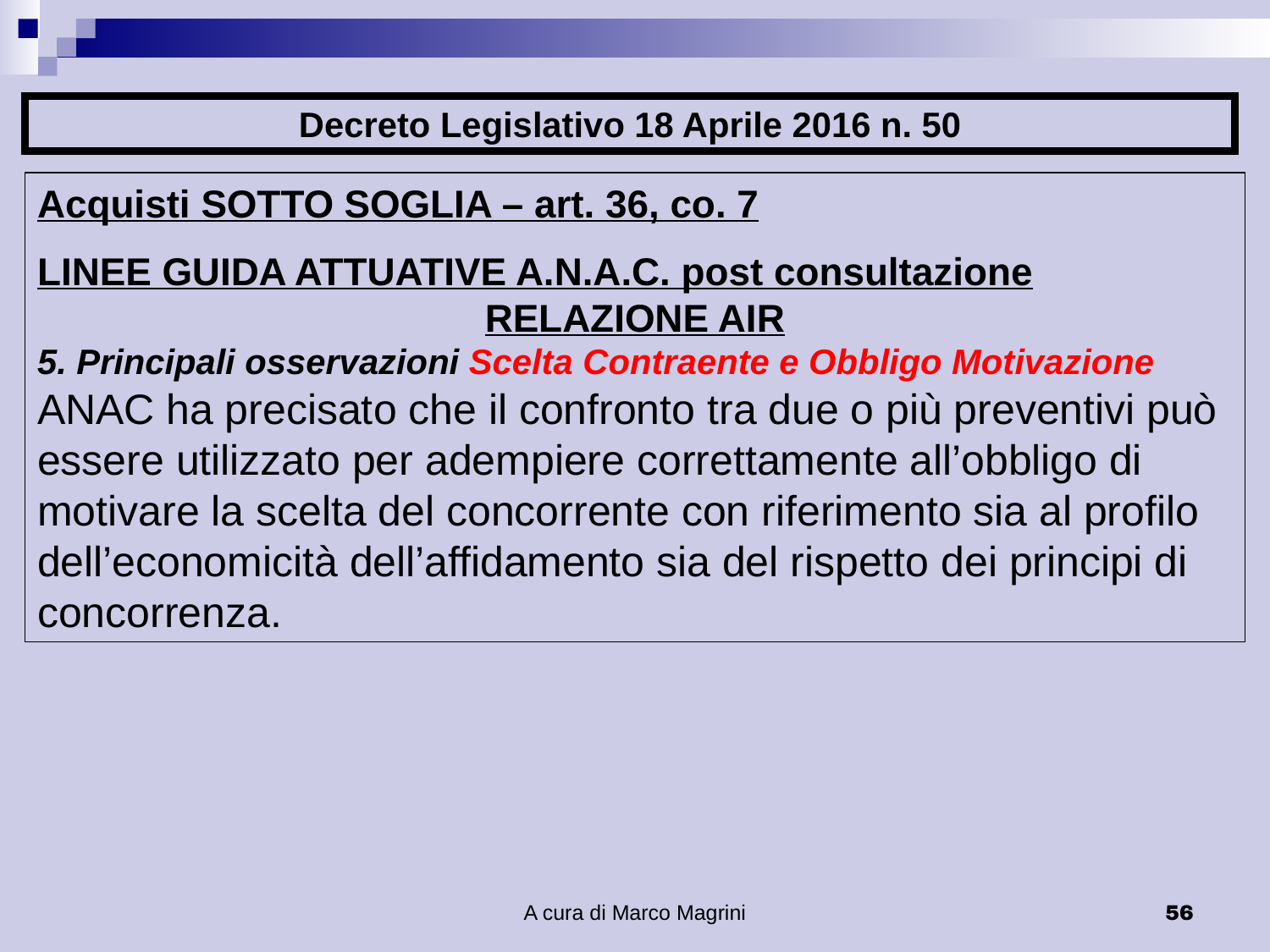

Decreto Legislativo 18 Aprile 2016 n. 50
Acquisti SOTTO SOGLIA – art. 36, co. 7

LINEE GUIDA ATTUATIVE A.N.A.C. post consultazione
RELAZIONE AIR
5. Principali osservazioni Scelta Contraente e Obbligo Motivazione
ANAC ha precisato che il confronto tra due o più preventivi può essere utilizzato per adempiere correttamente all’obbligo di motivare la scelta del concorrente con riferimento sia al profilo dell’economicità dell’affidamento sia del rispetto dei principi di concorrenza.

A cura di Marco Magrini
56